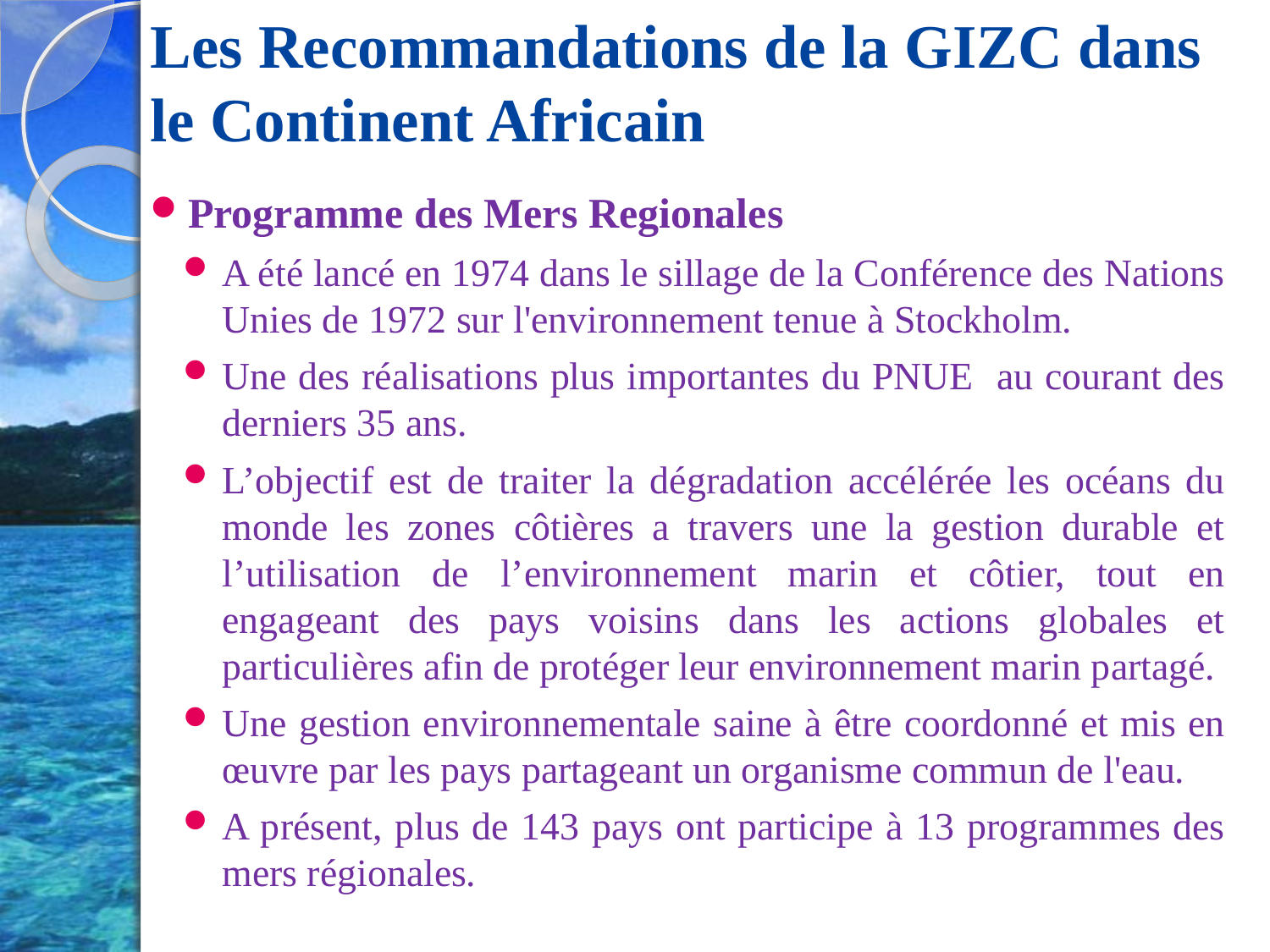

Les Recommandations de la GIZC dans le Continent Africain
Programme des Mers Regionales
A été lancé en 1974 dans le sillage de la Conférence des Nations Unies de 1972 sur l'environnement tenue à Stockholm.
Une des réalisations plus importantes du PNUE  au courant des derniers 35 ans.
L’objectif est de traiter la dégradation accélérée les océans du monde les zones côtières a travers une la gestion durable et l’utilisation de l’environnement marin et côtier, tout en engageant des pays voisins dans les actions globales et particulières afin de protéger leur environnement marin partagé.
Une gestion environnementale saine à être coordonné et mis en œuvre par les pays partageant un organisme commun de l'eau.
A présent, plus de 143 pays ont participe à 13 programmes des mers régionales.